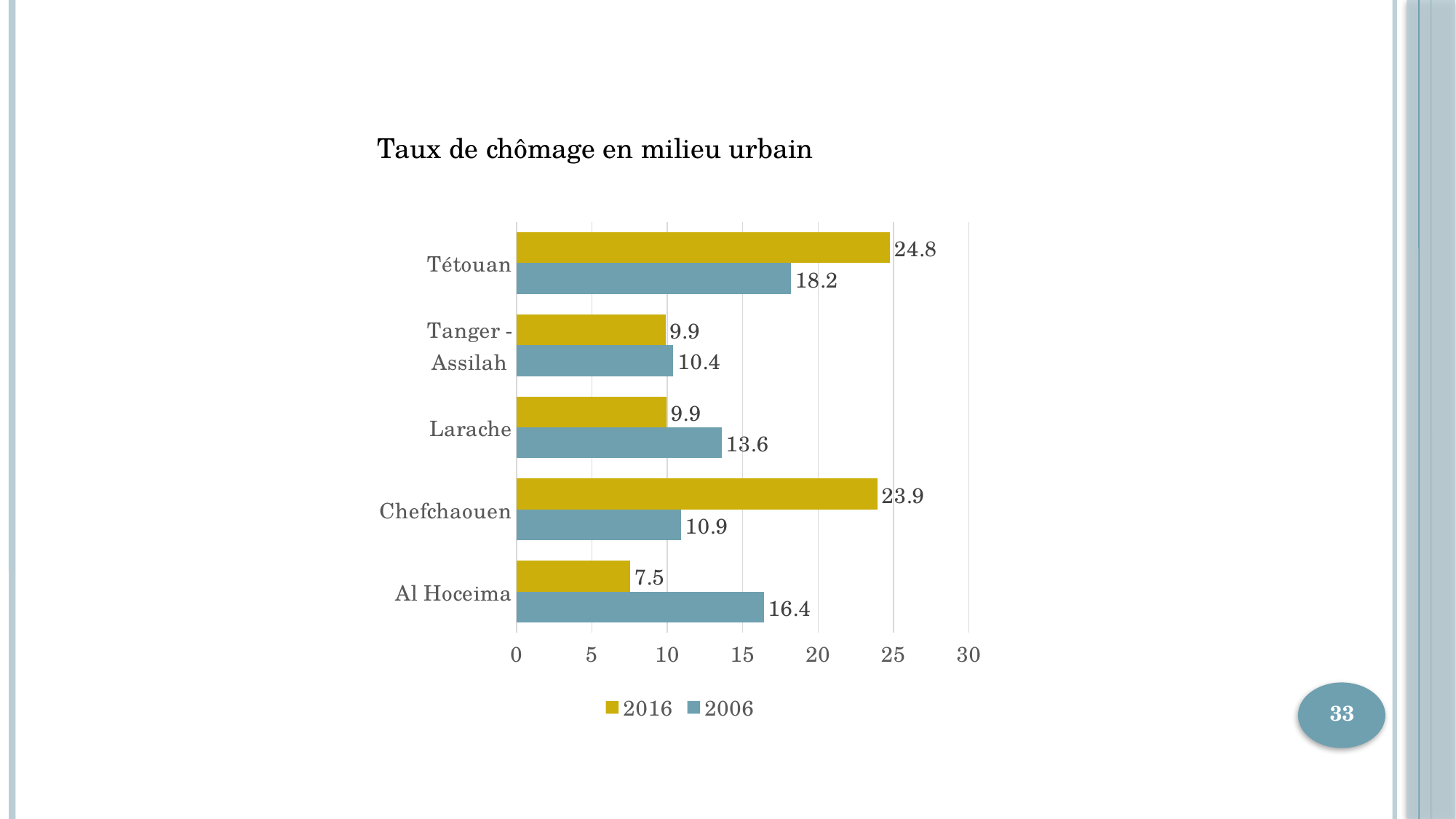

Taux de chômage en milieu urbain

### Chart

| Category | 2006 | 2016 |
|---|---|---|
| Al Hoceima | 16.4 | 7.527975584944048 |
| Chefchaouen | 10.9 | 23.925253834521495 |
| Larache | 13.6 | 9.948746243085099 |
| Tanger -Assilah | 10.4 | 9.873860157490627 |
| Tétouan | 18.2 | 24.757982874256548 |
33